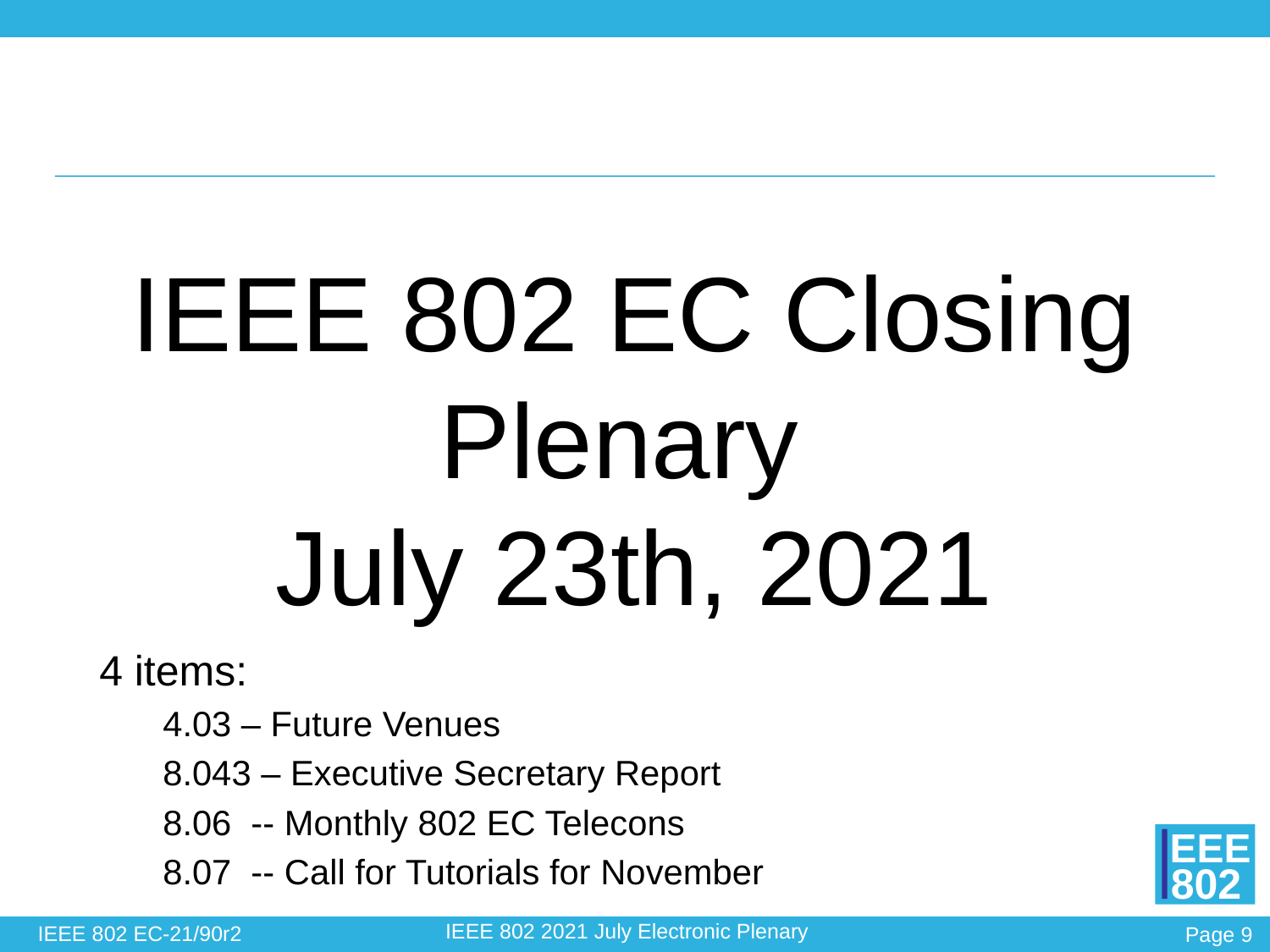

# IEEE 802 EC Closing Plenary July 23th, 2021
4 items:
4.03 – Future Venues
8.043 – Executive Secretary Report
8.06  -- Monthly 802 EC Telecons
8.07  -- Call for Tutorials for November

IEEE 802 EC-21/90r2